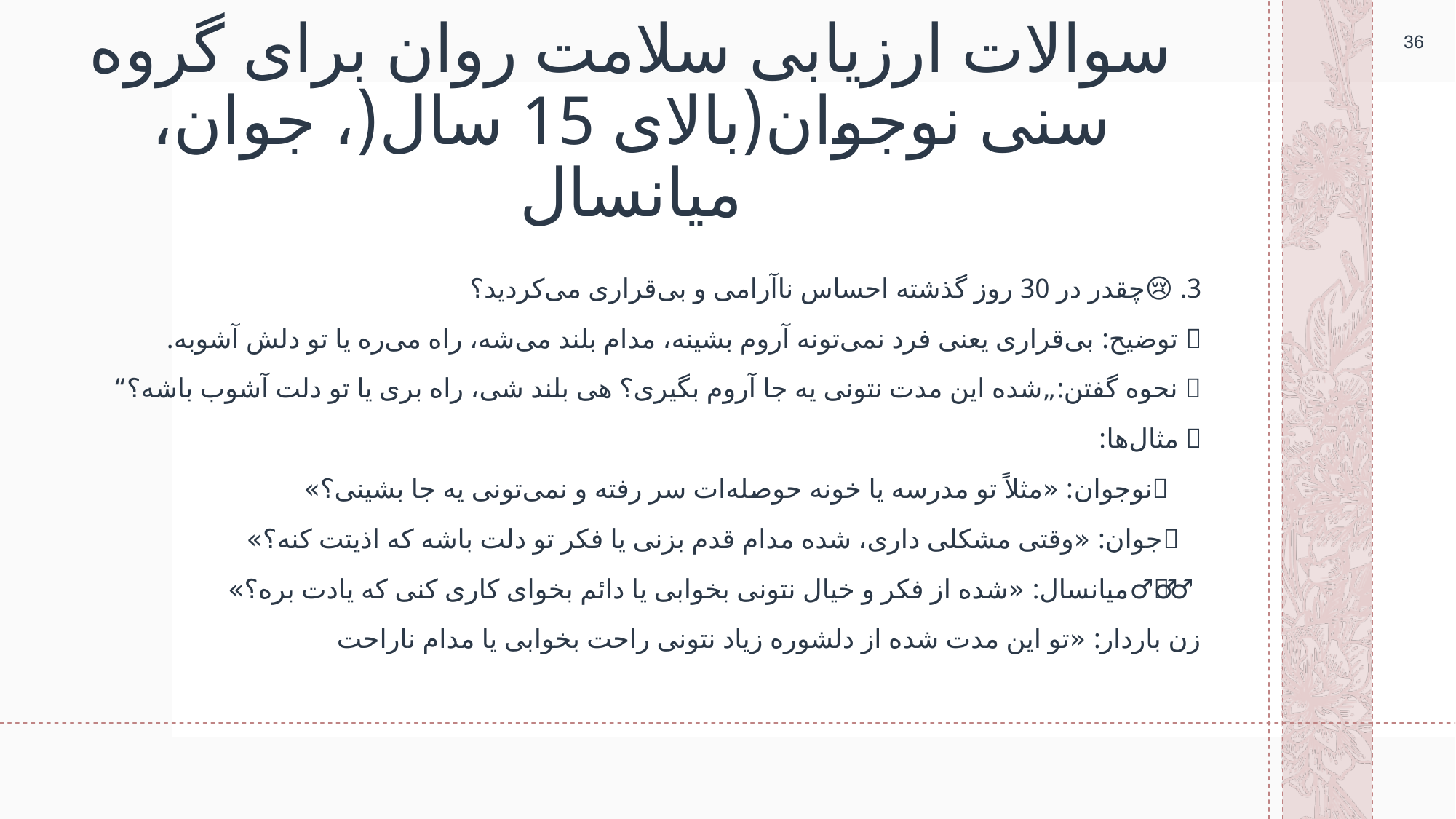

36
# سوالات ارزیابی سلامت روان برای گروه سنی نوجوان(بالای 15 سال(، جوان، میانسال
3. 😢چقدر در 30 روز گذشته احساس ناآرامی و بی‌قراری می‌کردید؟
🔸 توضیح: بی‌قراری یعنی فرد نمی‌تونه آروم بشینه، مدام بلند می‌شه، راه می‌ره یا تو دلش آشوبه.
🔹 نحوه گفتن:„شده این مدت نتونی یه جا آروم بگیری؟ هی بلند شی، راه بری یا تو دلت آشوب باشه؟“
🔹 مثال‌ها:
🧑‍🎒نوجوان: «مثلاً تو مدرسه یا خونه حوصله‌ات سر رفته و نمی‌تونی یه جا بشینی؟»
🧑‍💼جوان: «وقتی مشکلی داری، شده مدام قدم بزنی یا فکر تو دلت باشه که اذیتت کنه؟»
🧔‍♂️میانسال: «شده از فکر و خیال نتونی بخوابی یا دائم بخوای کاری کنی که یادت بره؟»
🤰زن باردار: «تو این مدت شده از دلشوره زیاد نتونی راحت بخوابی یا مدام ناراحت